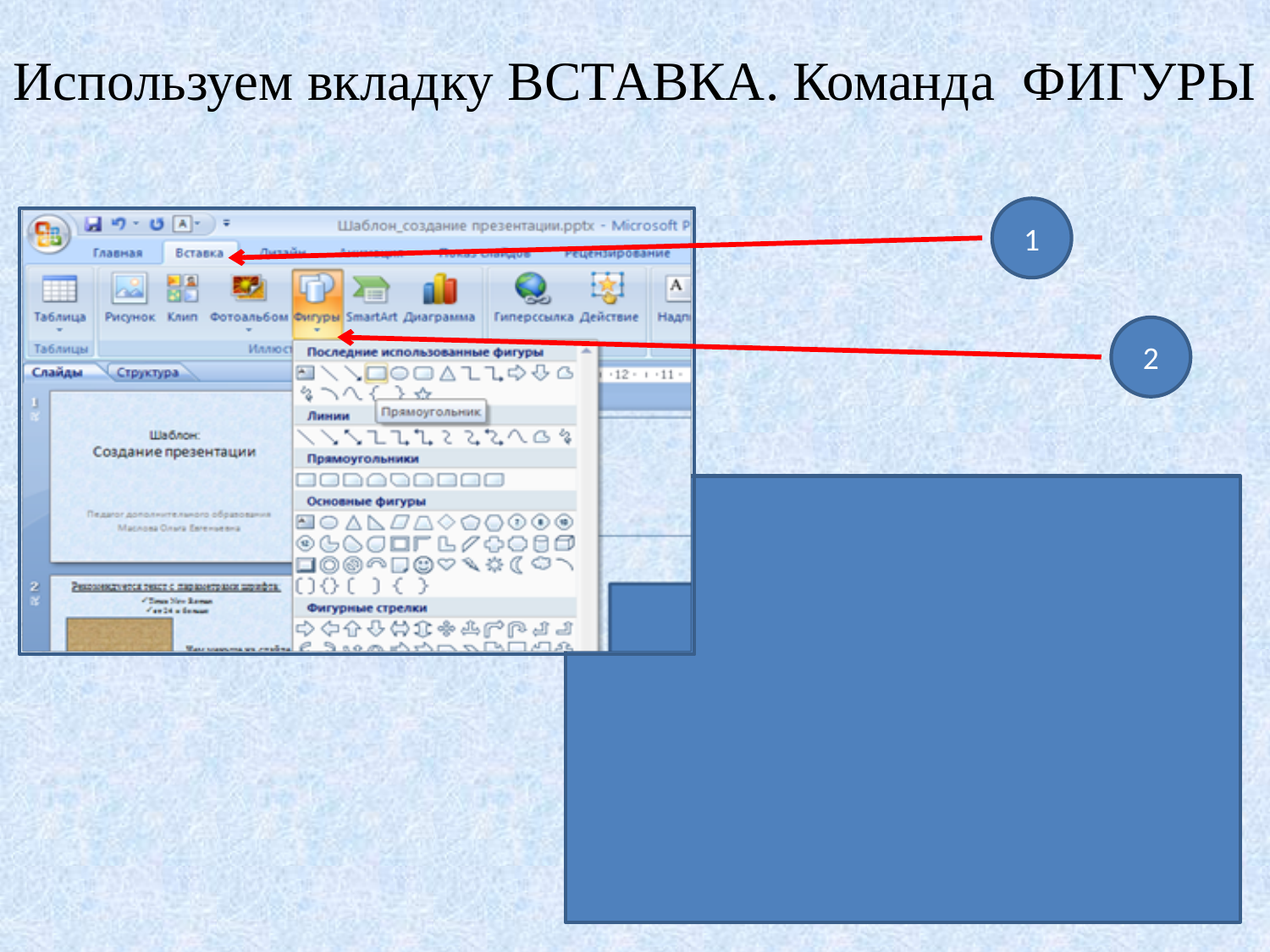

# Используем вкладку ВСТАВКА. Команда  ФИГУРЫ
1

2